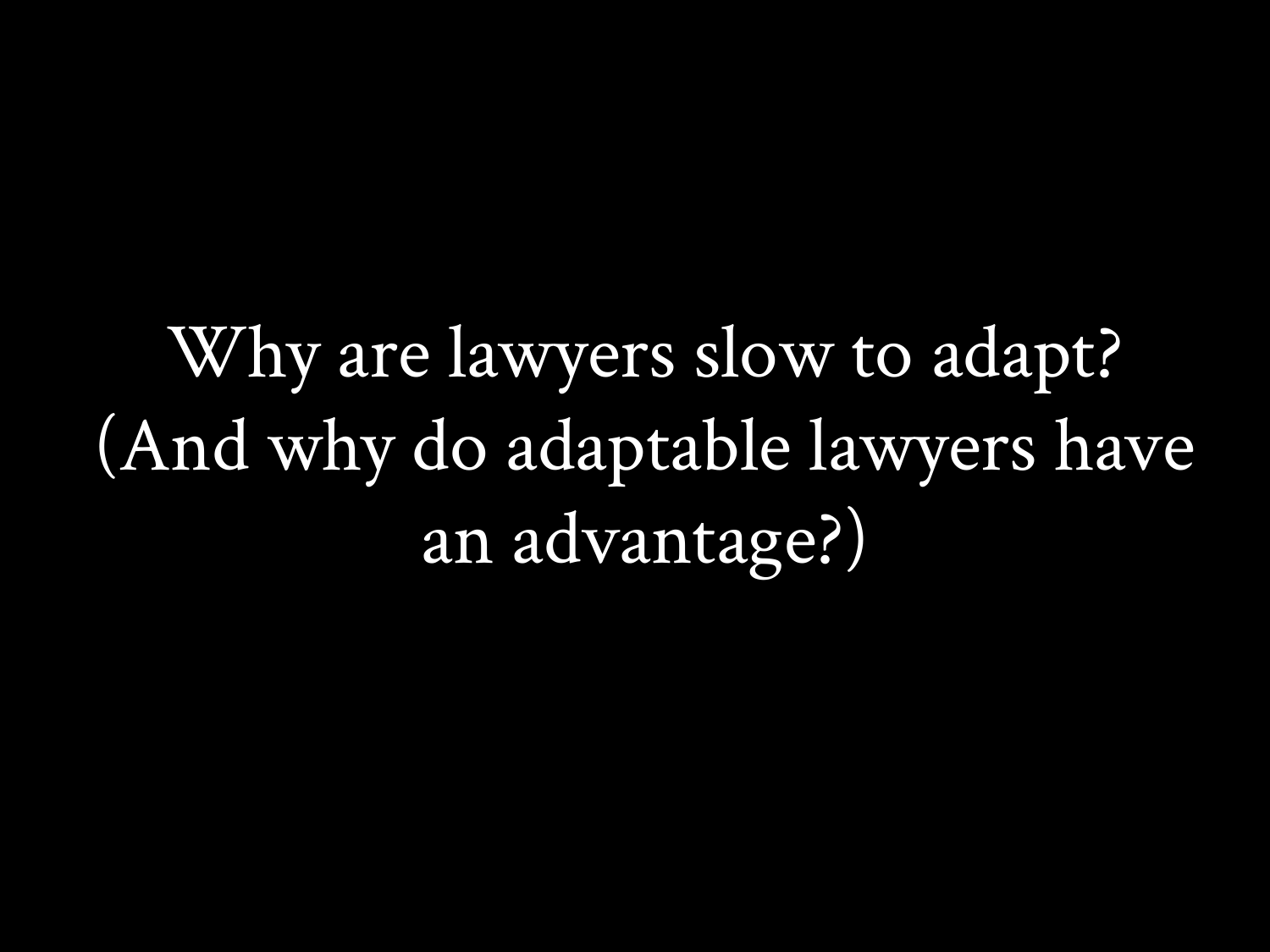

# Why are lawyers slow to adapt? (And why do adaptable lawyers have an advantage?)